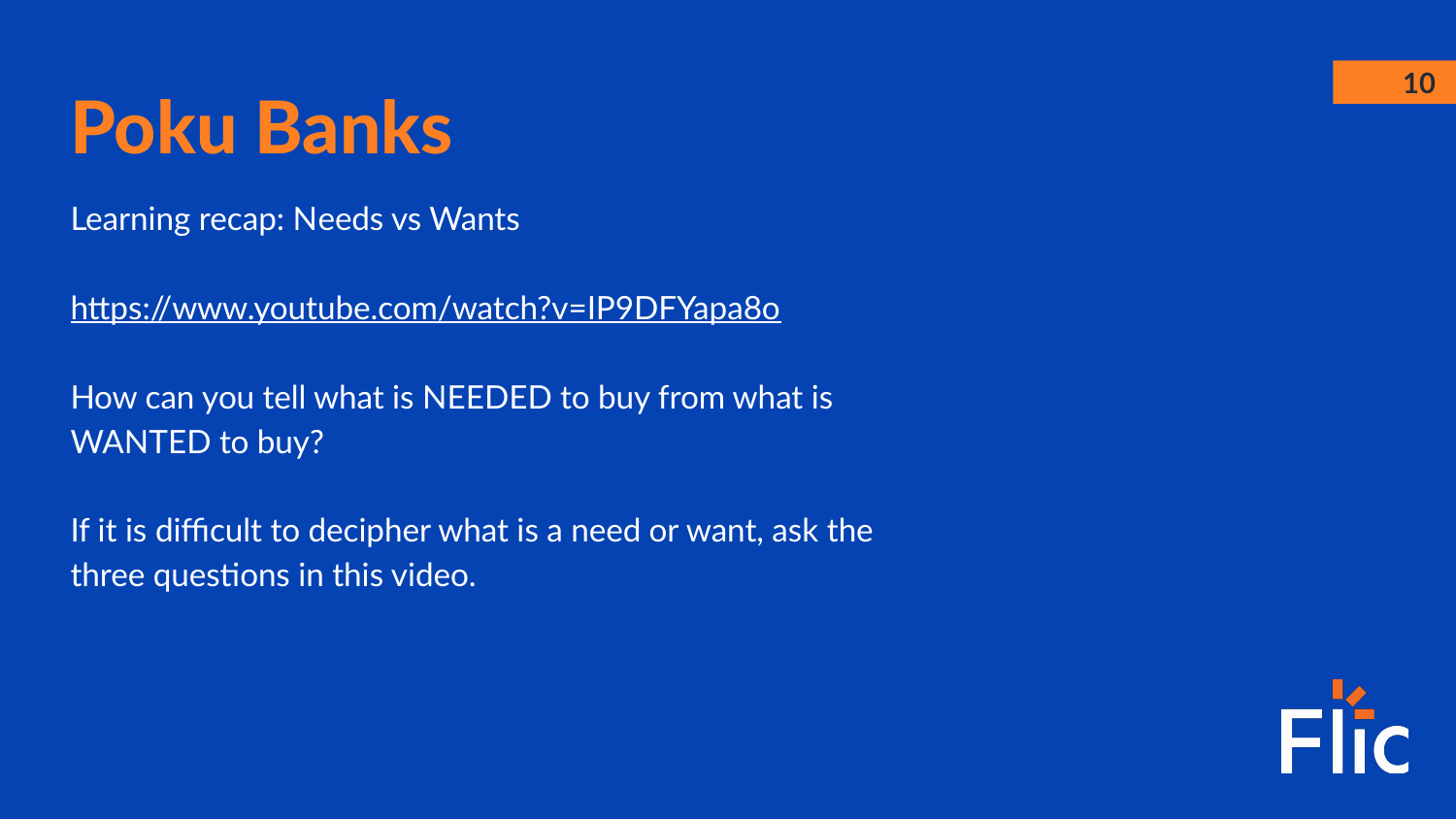

10
Poku Banks

Learning recap: Needs vs Wants

https://www.youtube.com/watch?v=IP9DFYapa8o

How can you tell what is NEEDED to buy from what is WANTED to buy?

If it is difficult to decipher what is a need or want, ask the three questions in this video.